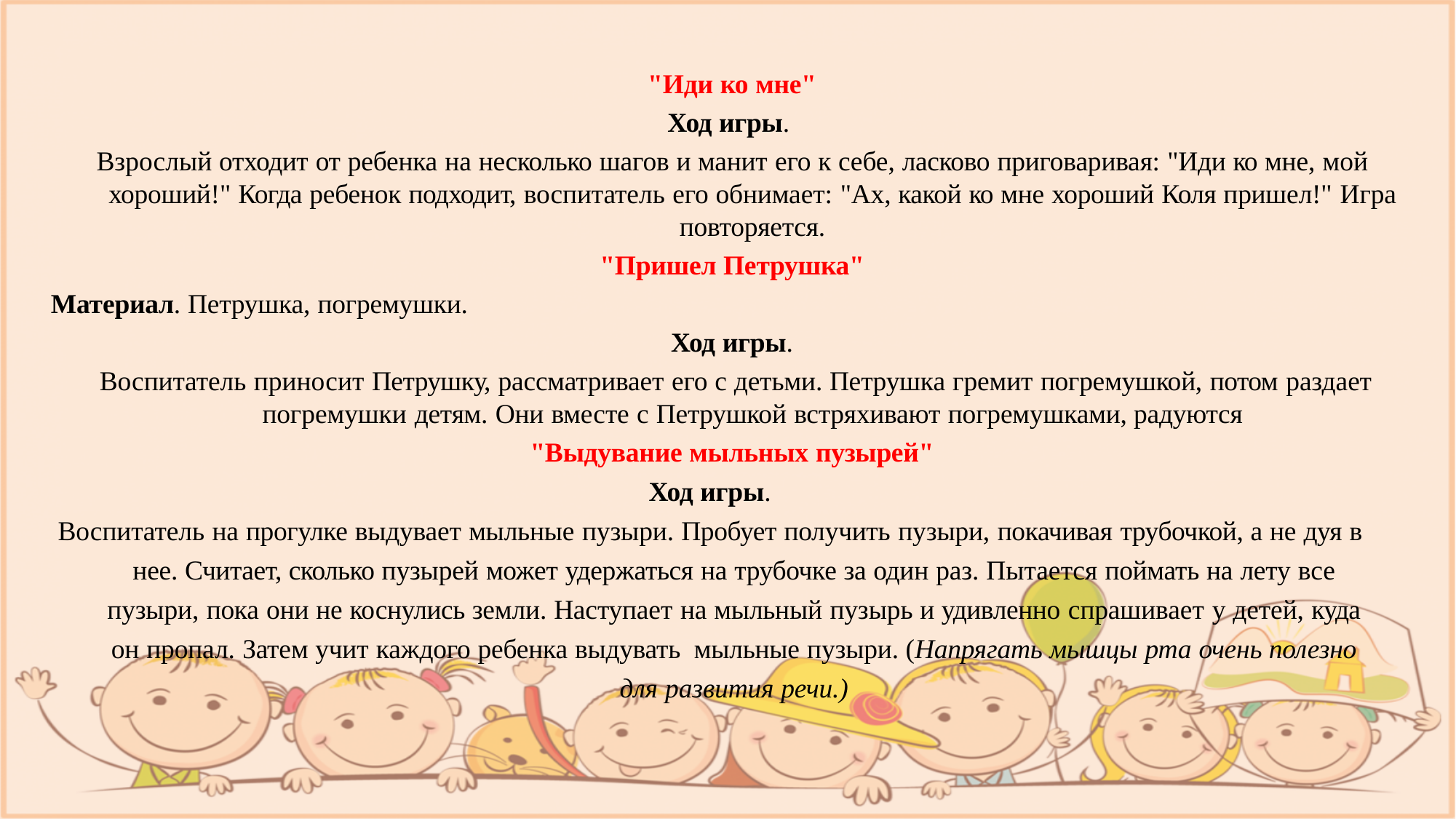

"Иди ко мне"
Ход игры.
Взрослый отходит от ребенка на несколько шагов и манит его к себе, ласково приговаривая: "Иди ко мне, мой хороший!" Когда ребенок подходит, воспитатель его обнимает: "Ах, какой ко мне хороший Коля пришел!" Игра повторяется.
"Пришел Петрушка"
Материал. Петрушка, погремушки.
Ход игры.
 Воспитатель приносит Петрушку, рассматривает его с детьми. Петрушка гремит погремушкой, потом раздает погремушки детям. Они вместе с Петрушкой встряхивают погремушками, радуются
"Выдувание мыльных пузырей"
Ход игры.
Воспитатель на прогулке выдувает мыльные пузыри. Пробует получить пузыри, покачивая трубочкой, а не дуя в  нее. Считает, сколько пузырей может удержаться на трубочке за один раз. Пытается поймать на лету все пузыри, пока они не коснулись земли. Наступает на мыльный пузырь и удивленно спрашивает у детей, куда он пропал. Затем учит каждого ребенка выдувать  мыльные пузыри. (Напрягать мышцы рта очень полезно для развития речи.)